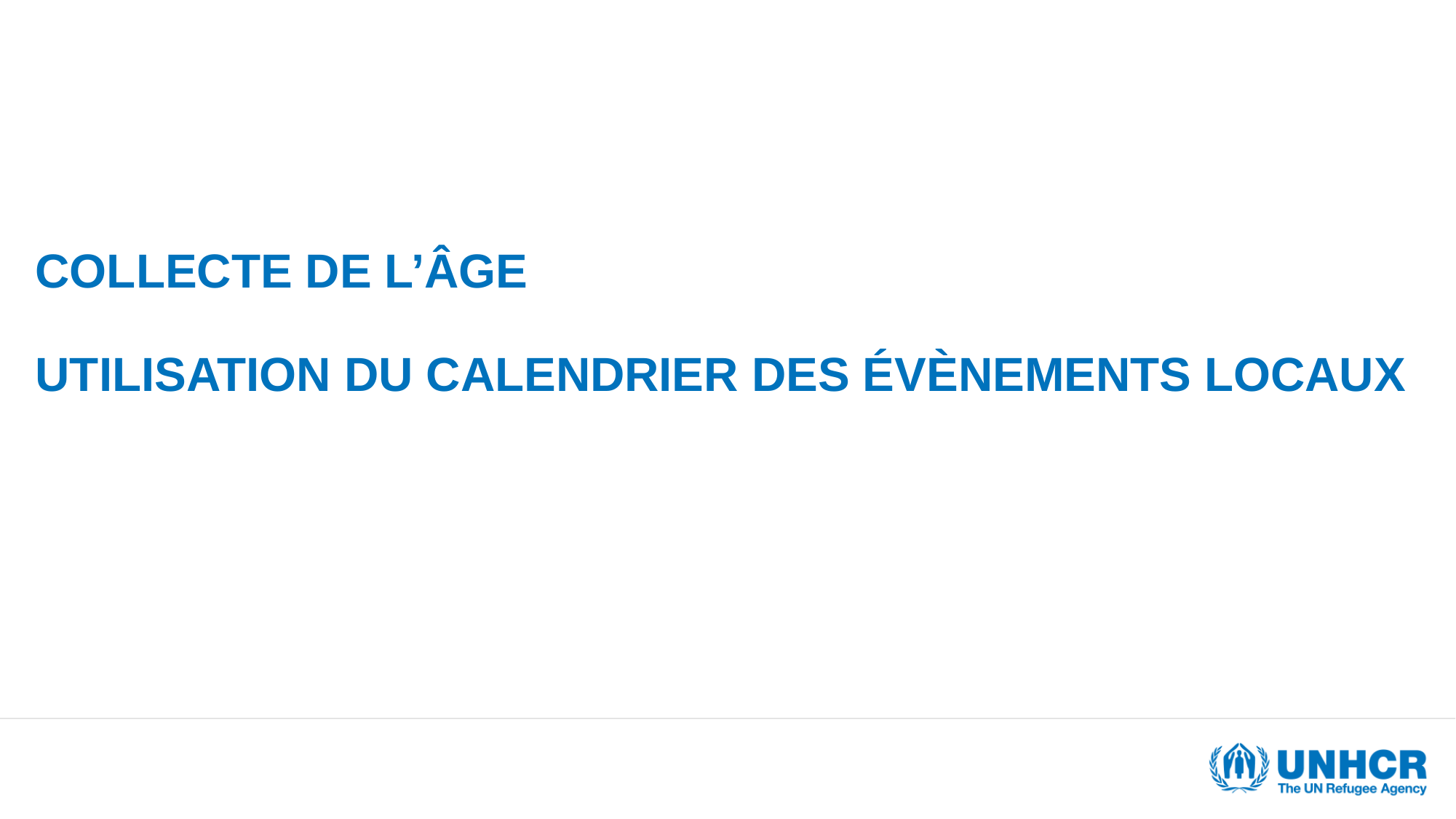

# collecte de l’âge Utilisation du calendrier des évènements locaux